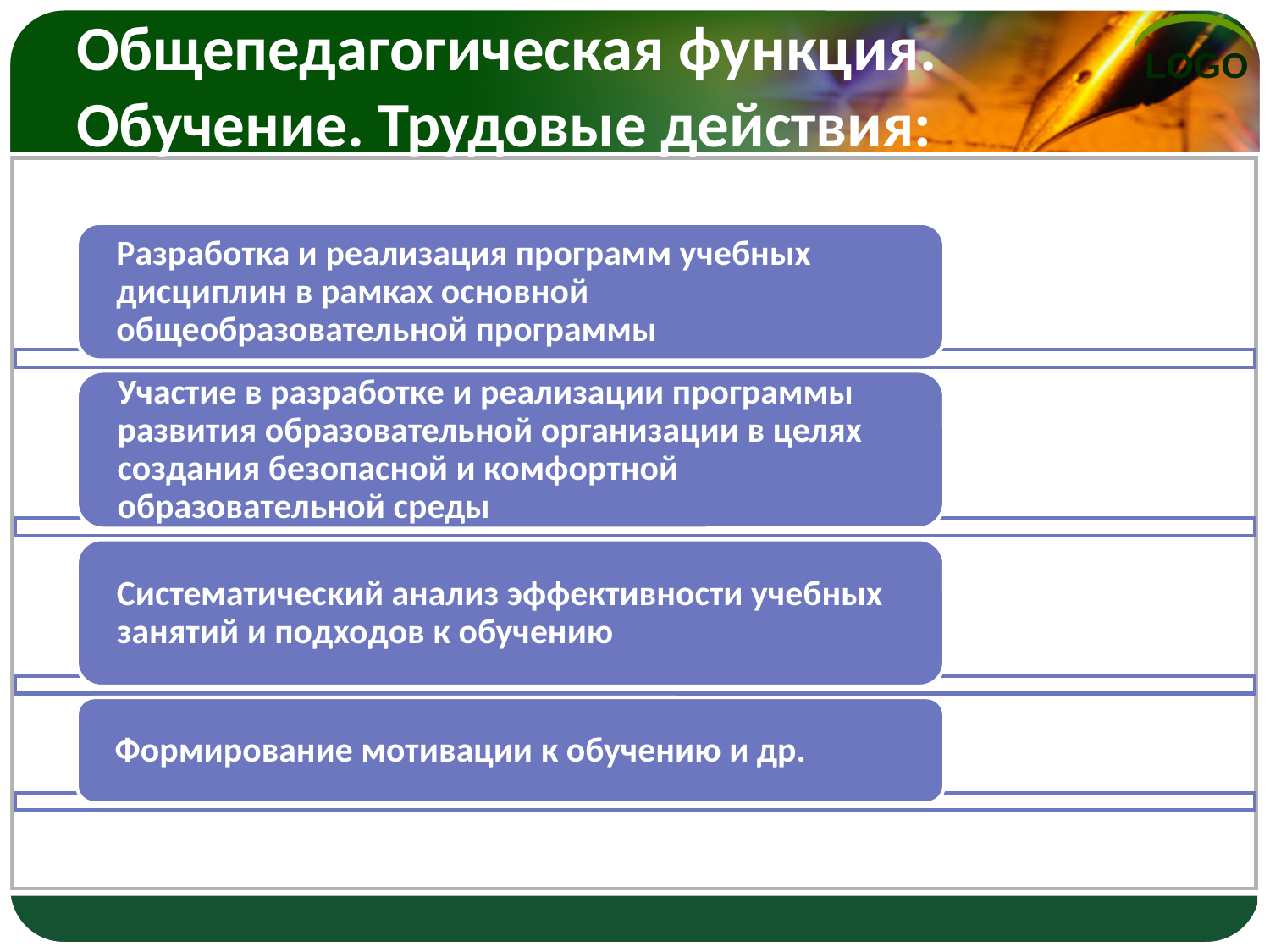

# Общепедагогическая функция. Обучение. Трудовые действия:
Разработка и реализация программ учебных дисциплин в рамках основной общеобразовательной программы
Участие в разработке и реализации программы развития образовательной организации в целях создания безопасной и комфортной образовательной среды
Систематический анализ эффективности учебных занятий и подходов к обучению
Формирование мотивации к обучению и др.